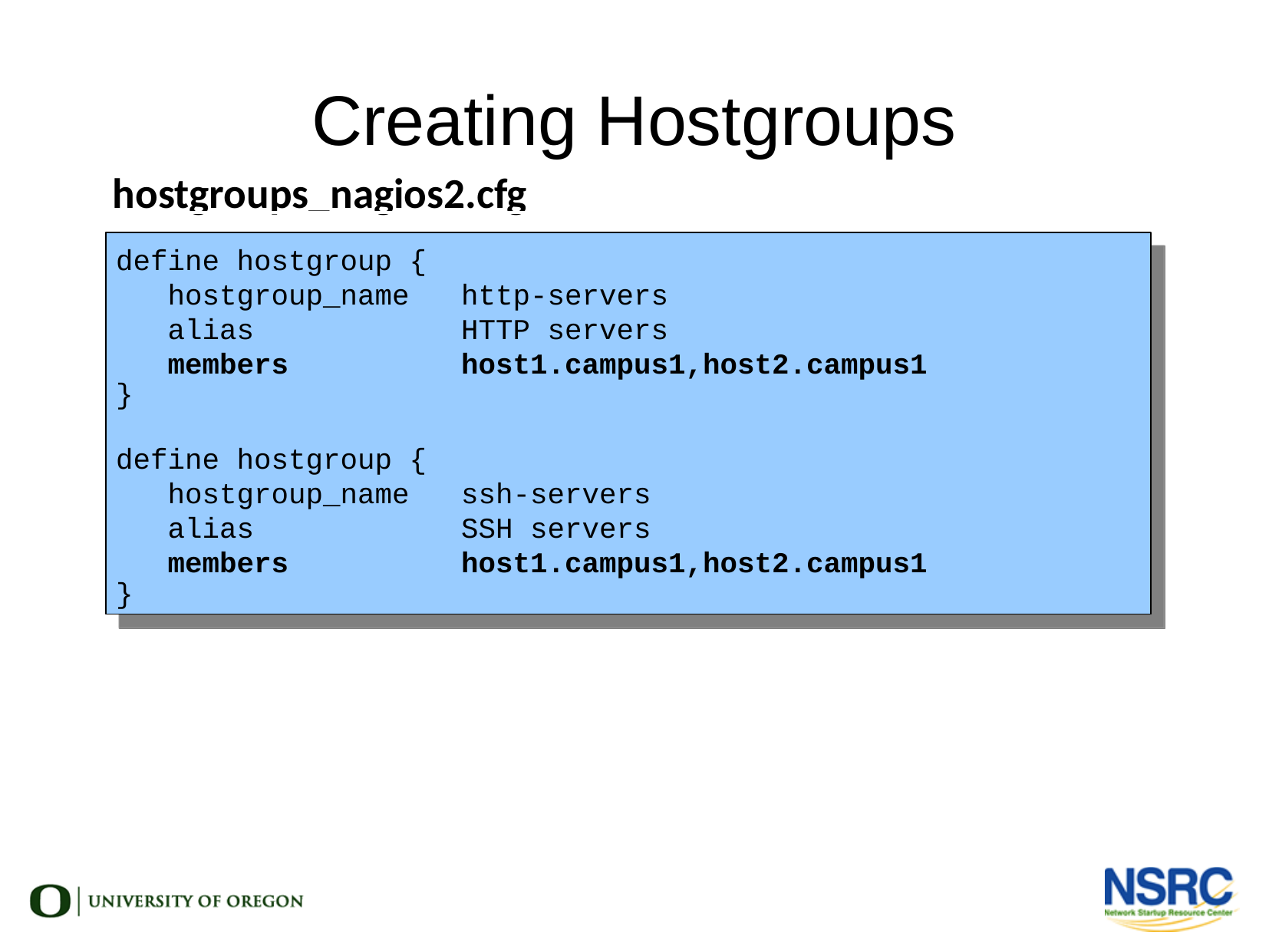

Creating Hostgroups
hostgroups_nagios2.cfg
define hostgroup {
   hostgroup_name   http-servers
   alias            HTTP servers
   members          host1.campus1,host2.campus1
}

define hostgroup {
   hostgroup_name   ssh-servers
   alias            SSH servers
   members          host1.campus1,host2.campus1
}